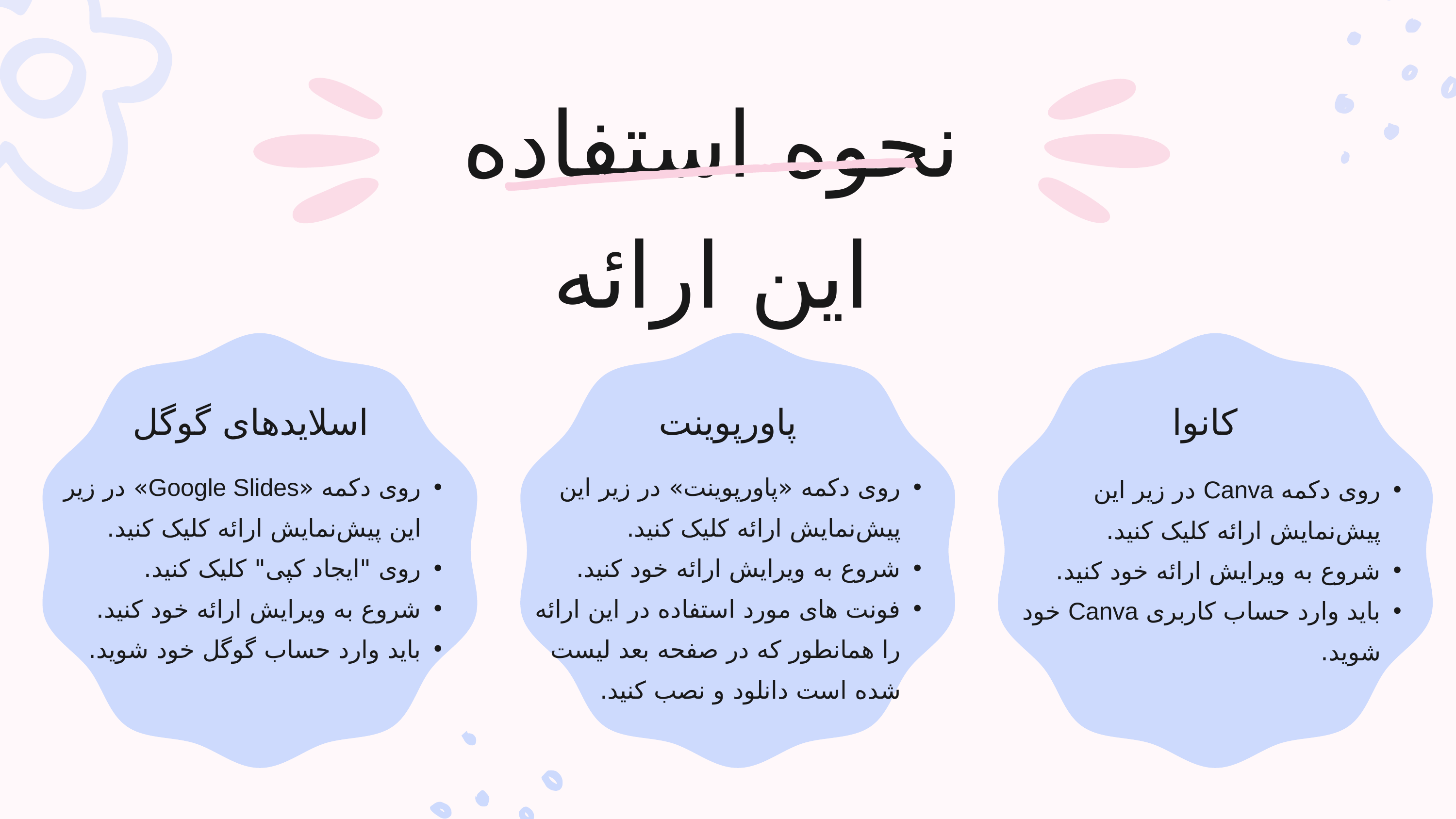

نحوه استفاده
این ارائه

اسلایدهای گوگل
روی دکمه «Google Slides» در زیر این پیش‌نمایش ارائه کلیک کنید.
روی "ایجاد کپی" کلیک کنید.
شروع به ویرایش ارائه خود کنید.
باید وارد حساب گوگل خود شوید.
پاورپوینت
روی دکمه «پاورپوینت» در زیر این پیش‌نمایش ارائه کلیک کنید.
شروع به ویرایش ارائه خود کنید.
فونت های مورد استفاده در این ارائه را همانطور که در صفحه بعد لیست شده است دانلود و نصب کنید.
کانوا
روی دکمه Canva در زیر این پیش‌نمایش ارائه کلیک کنید.
شروع به ویرایش ارائه خود کنید.
باید وارد حساب کاربری Canva خود شوید.